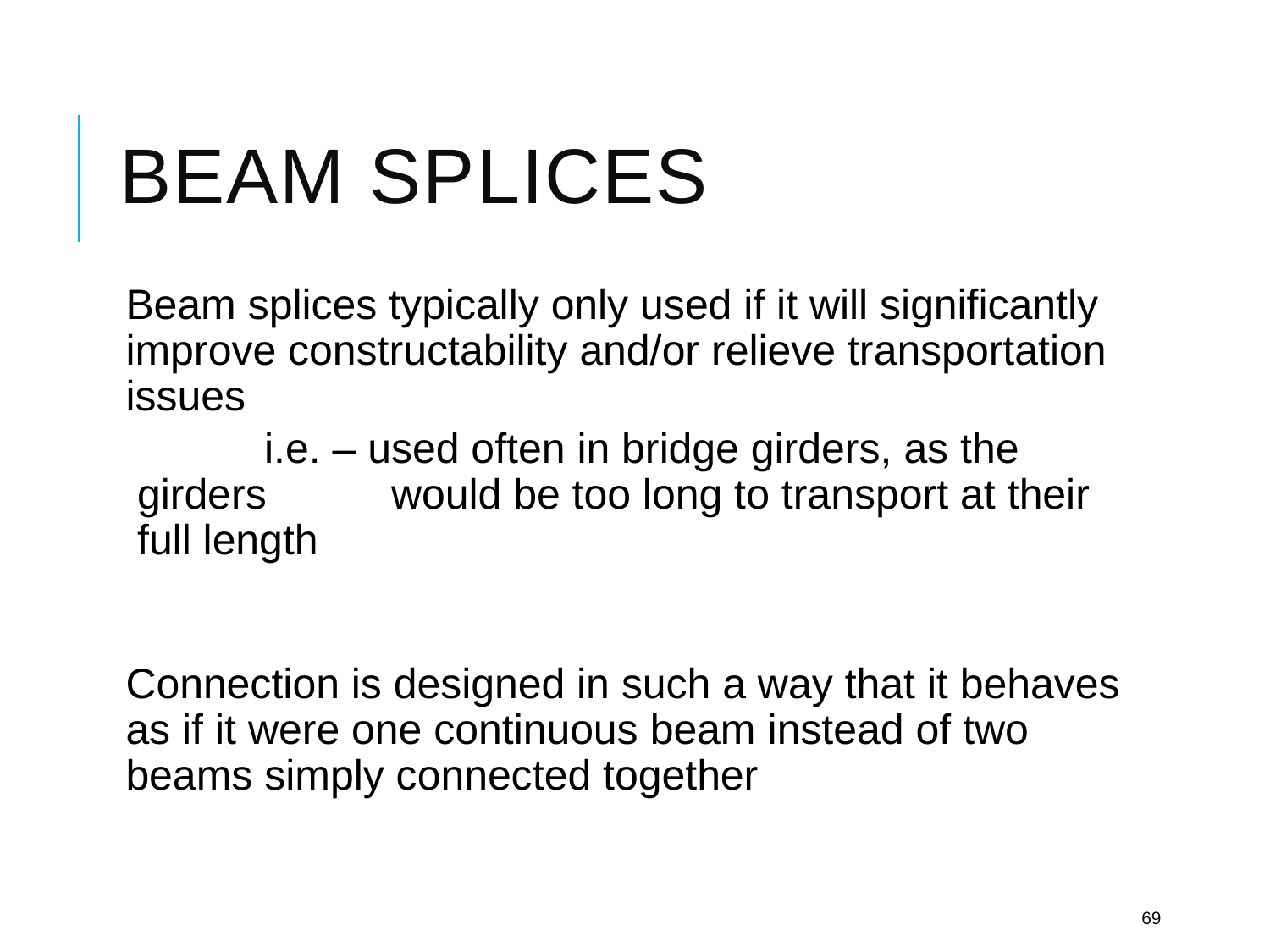

# Beam Splices
Beam splices typically only used if it will significantly improve constructability and/or relieve transportation issues
	i.e. – used often in bridge girders, as the girders 	would be too long to transport at their full length

Connection is designed in such a way that it behaves as if it were one continuous beam instead of two beams simply connected together

69